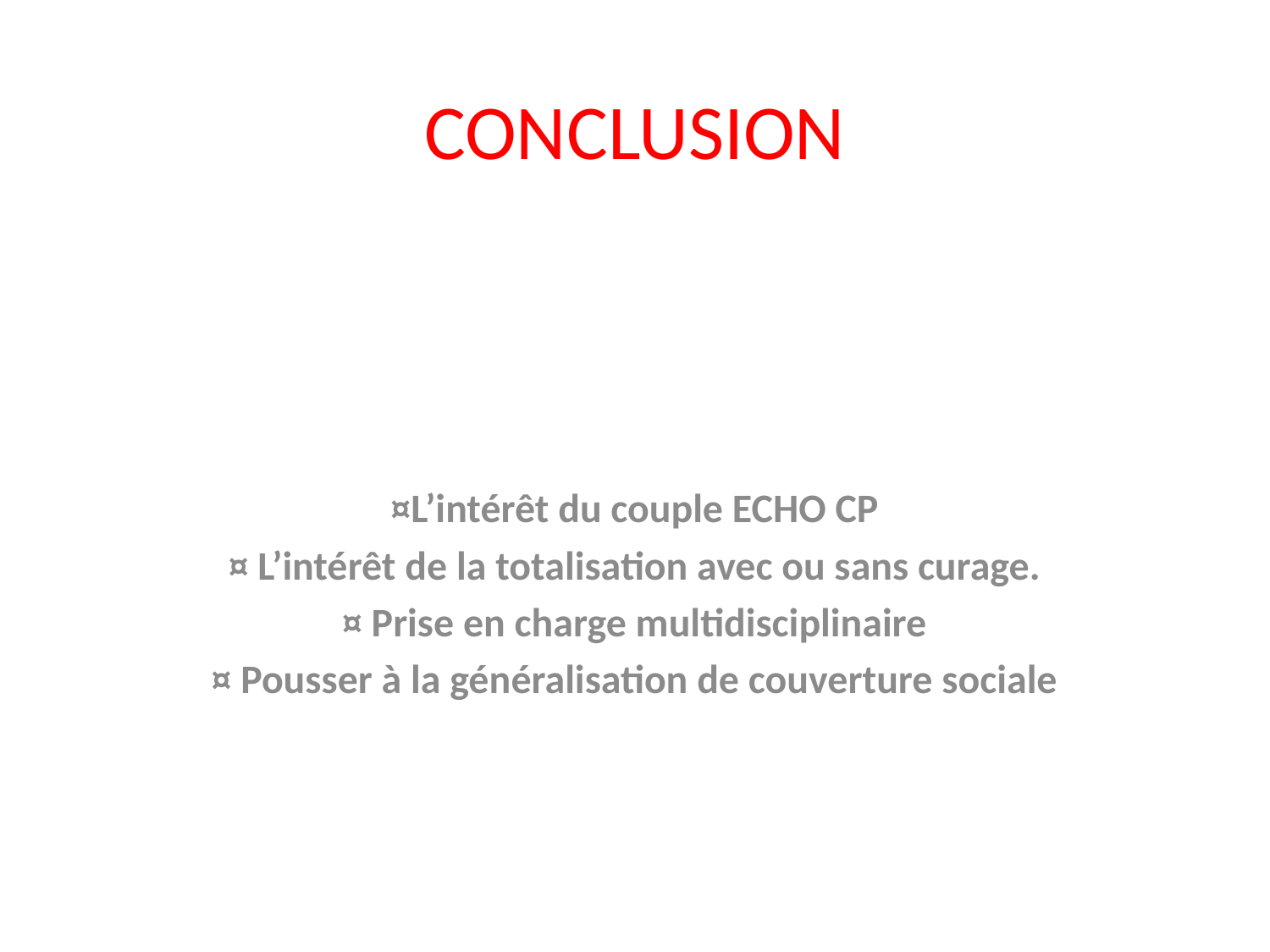

# CONCLUSION
¤L’intérêt du couple ECHO CP
¤ L’intérêt de la totalisation avec ou sans curage.
¤ Prise en charge multidisciplinaire
¤ Pousser à la généralisation de couverture sociale